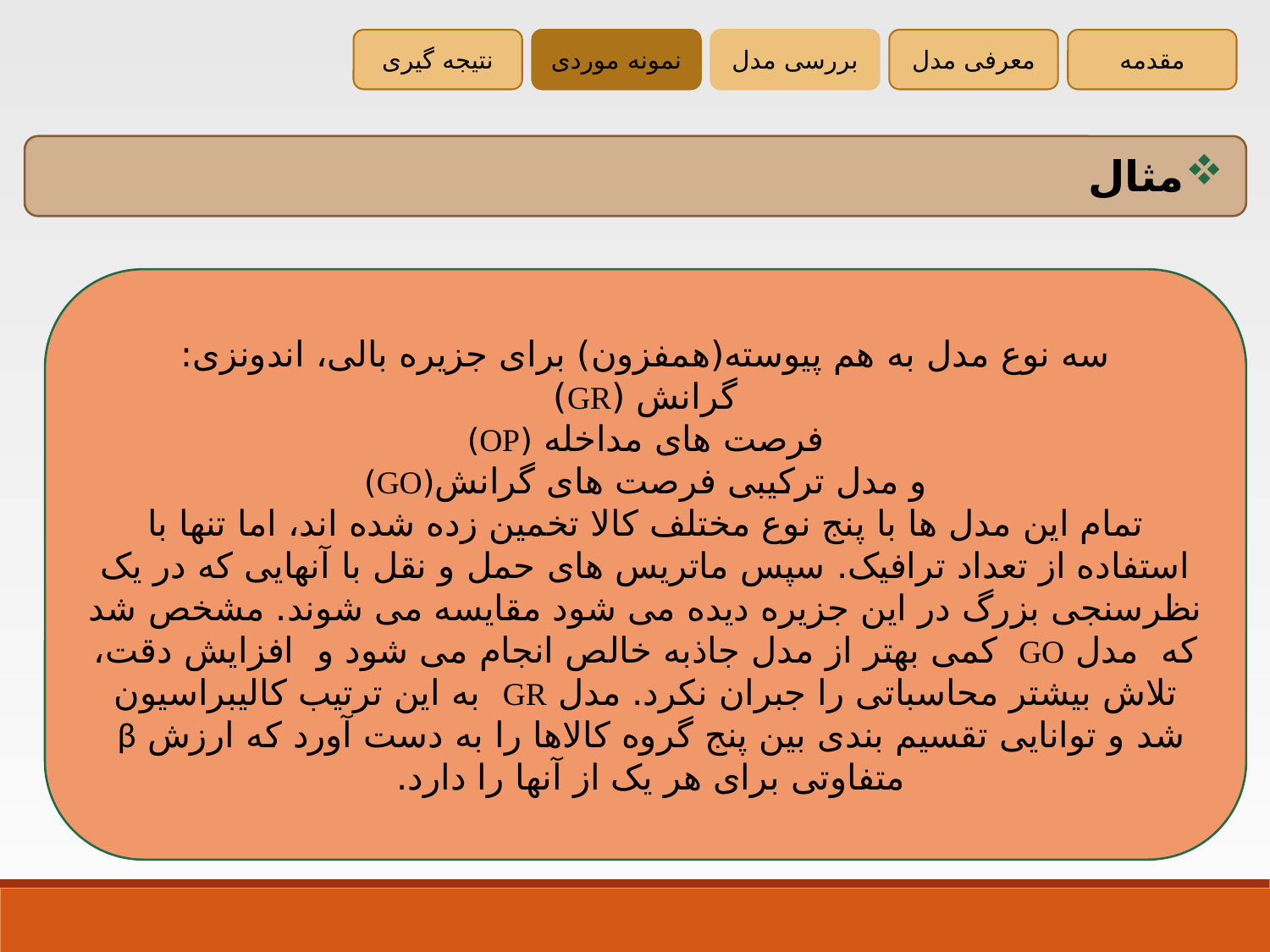

نتیجه گیری
نمونه موردی
بررسی مدل
معرفی مدل
مقدمه

مثال
سه نوع مدل به هم پیوسته(همفزون) برای جزیره بالی، اندونزی:
گرانش (GR)
فرصت های مداخله (OP)
و مدل ترکیبی فرصت های گرانش(GO)
تمام این مدل ها با پنج نوع مختلف کالا تخمین زده شده اند، اما تنها با استفاده از تعداد ترافیک. سپس ماتریس های حمل و نقل با آنهایی که در یک نظرسنجی بزرگ در این جزیره دیده می شود مقایسه می شوند. مشخص شد که  مدل GO  کمی بهتر از مدل جاذبه خالص انجام می شود و  افزایش دقت، تلاش بیشتر محاسباتی را جبران نکرد. مدل GR  به این ترتیب کالیبراسیون شد و توانایی تقسیم بندی بین پنج گروه کالاها را به دست آورد که ارزش β  متفاوتی برای هر یک از آنها را دارد.